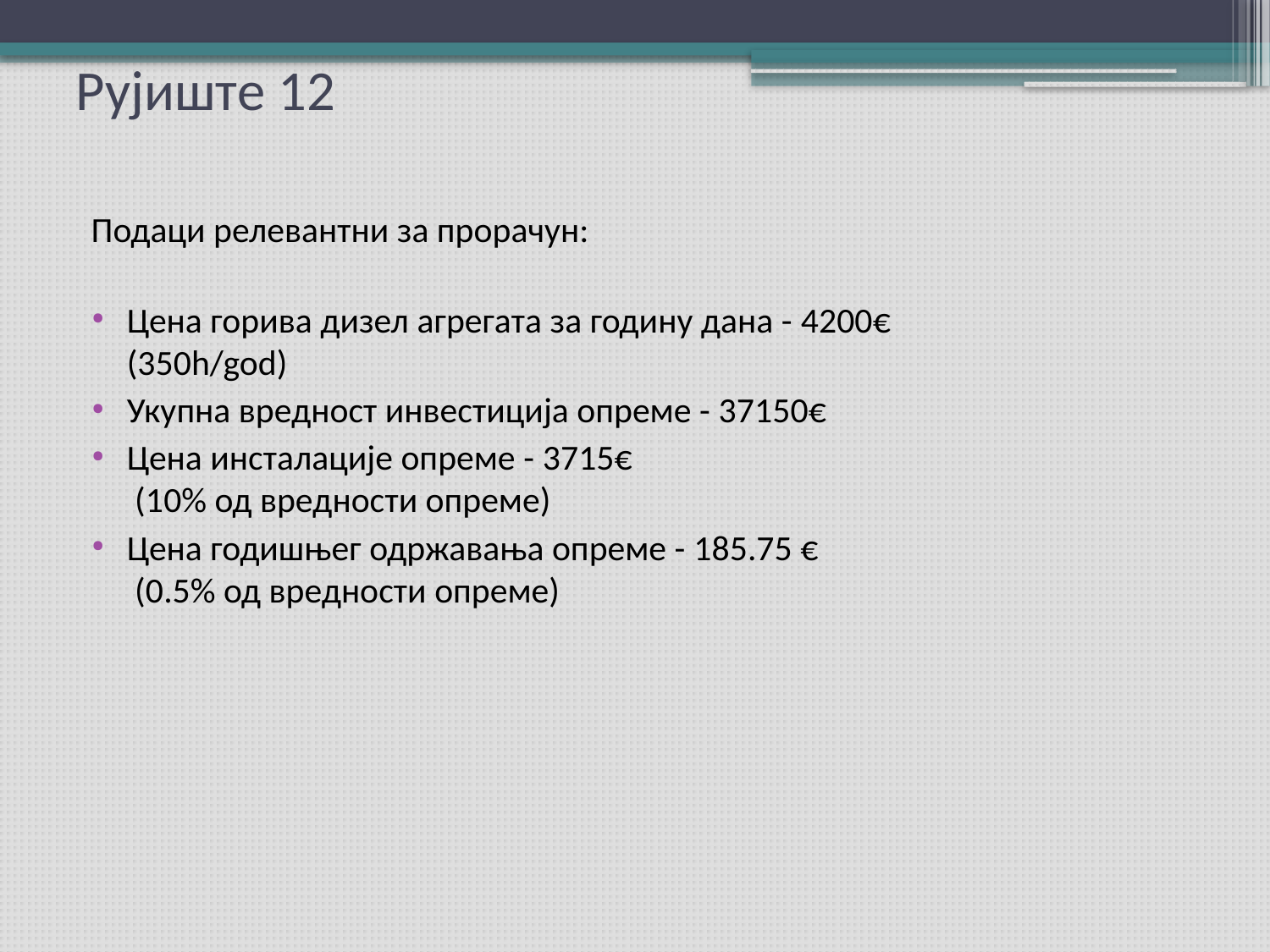

# Рујиште 12
Подаци релевантни за прорачун:
Цена горива дизел агрегата за годину дана - 4200€
(350h/god)
Укупна вредност инвестиција опреме - 37150€
Цена инсталације опреме - 3715€
 (10% од вредности опреме)
Цена годишњег одржавања опреме - 185.75 €
 (0.5% од вредности опреме)